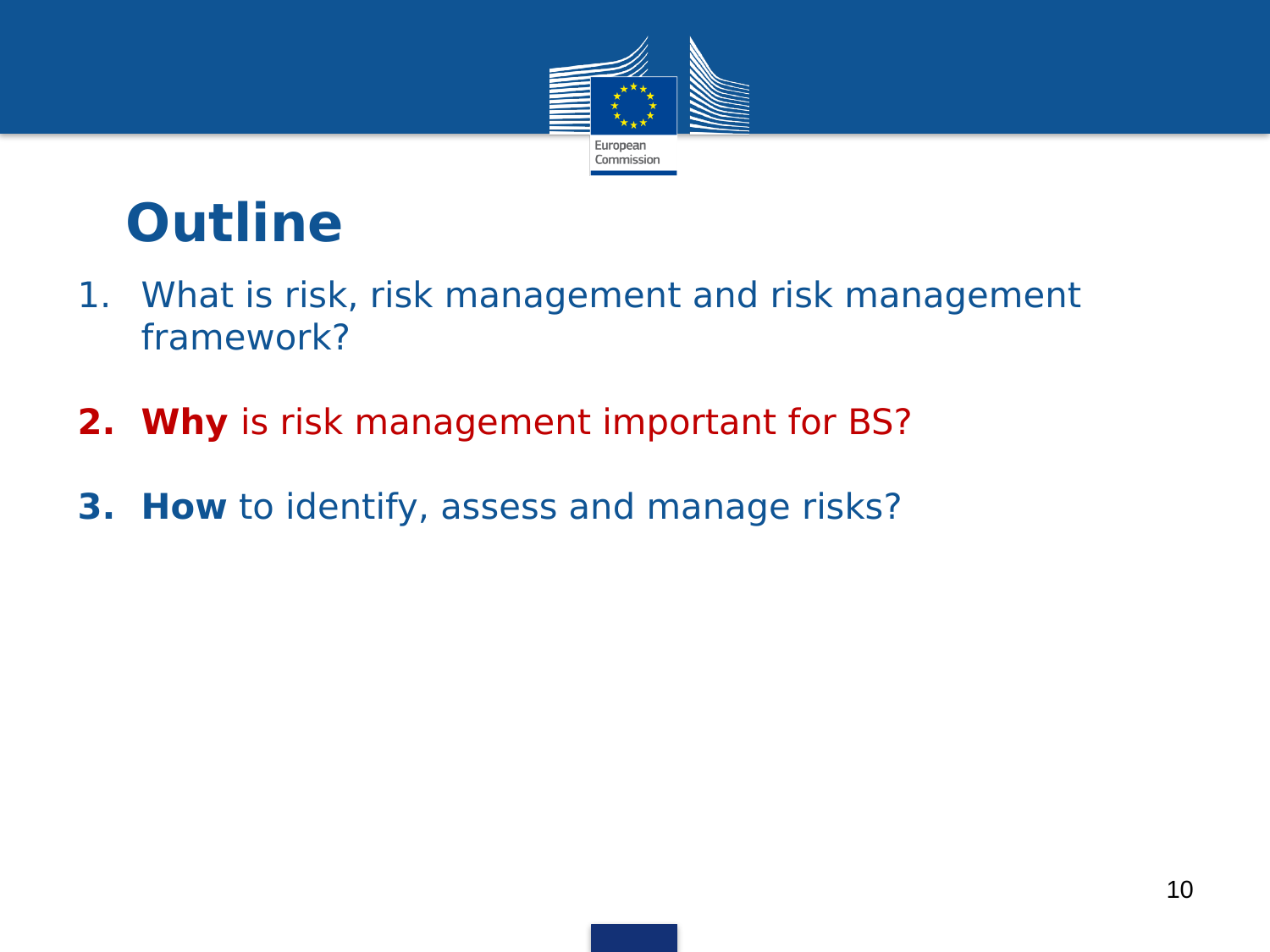

# Outline
What is risk, risk management and risk management framework?
Why is risk management important for BS?
How to identify, assess and manage risks?

10